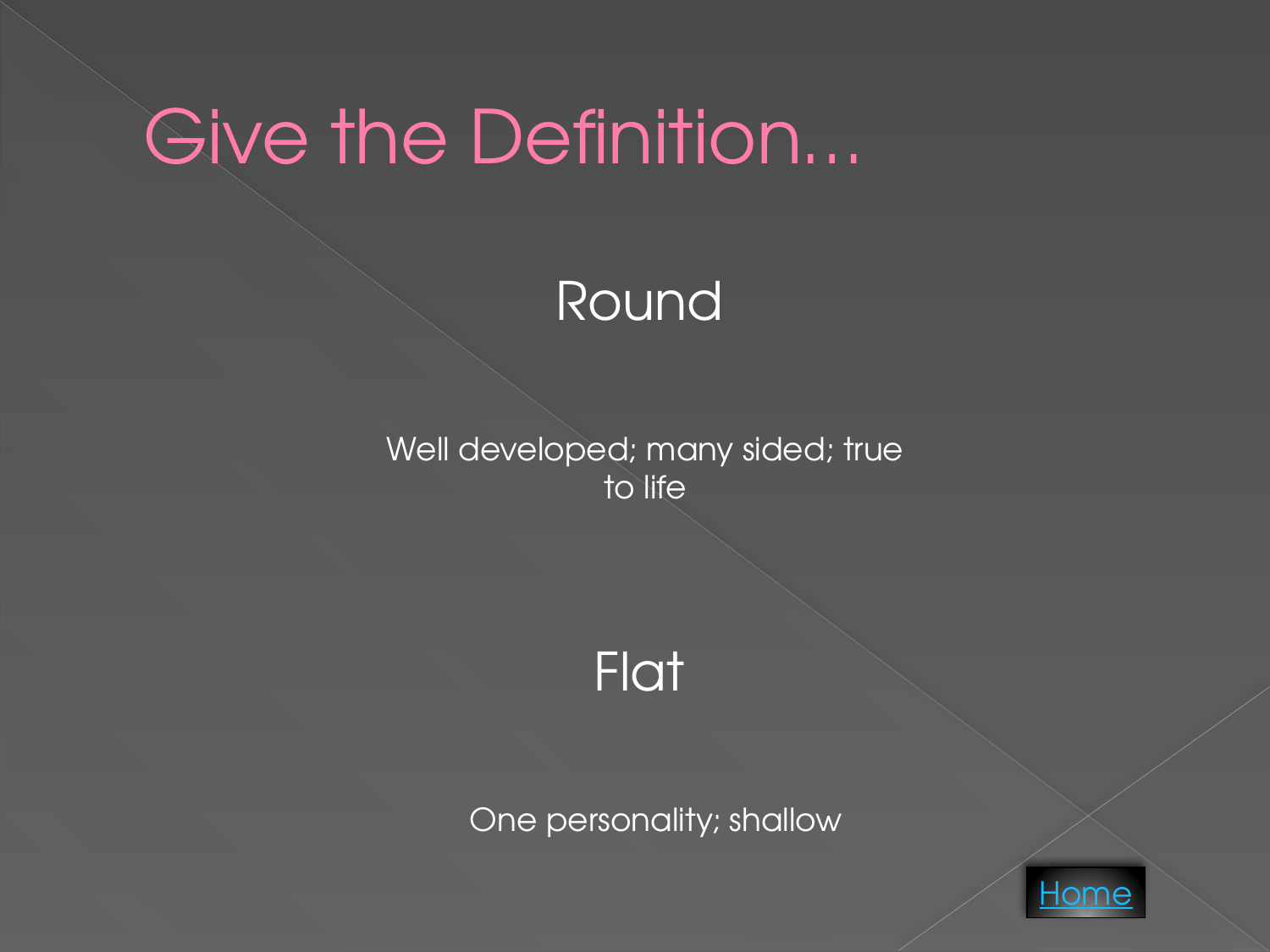

# Give the Definition…
Round

Flat
Well developed; many sided; true to life
One personality; shallow
Home